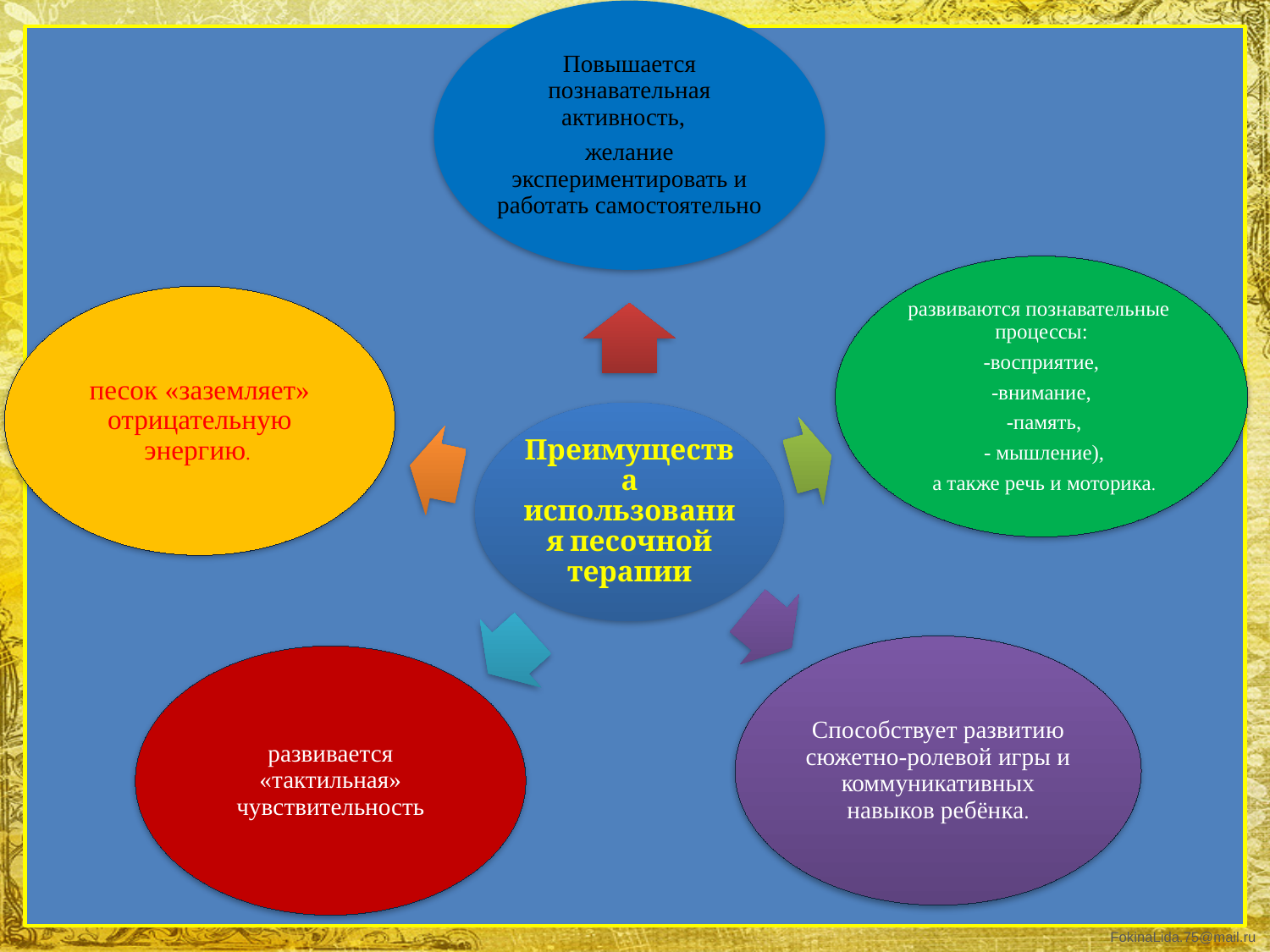

Преимущества использования песочной терапии

Повышается познавательная активность,
желание экспериментировать и работать самостоятельно

развиваются познавательные  процессы:
 -восприятие,
-внимание,
 -память,
 - мышление),
 а также речь и моторика.

Способствует развитию сюжетно-ролевой игры и коммуникативных навыков ребёнка.

развивается «тактильная» чувствительность

песок «заземляет» отрицательную энергию.